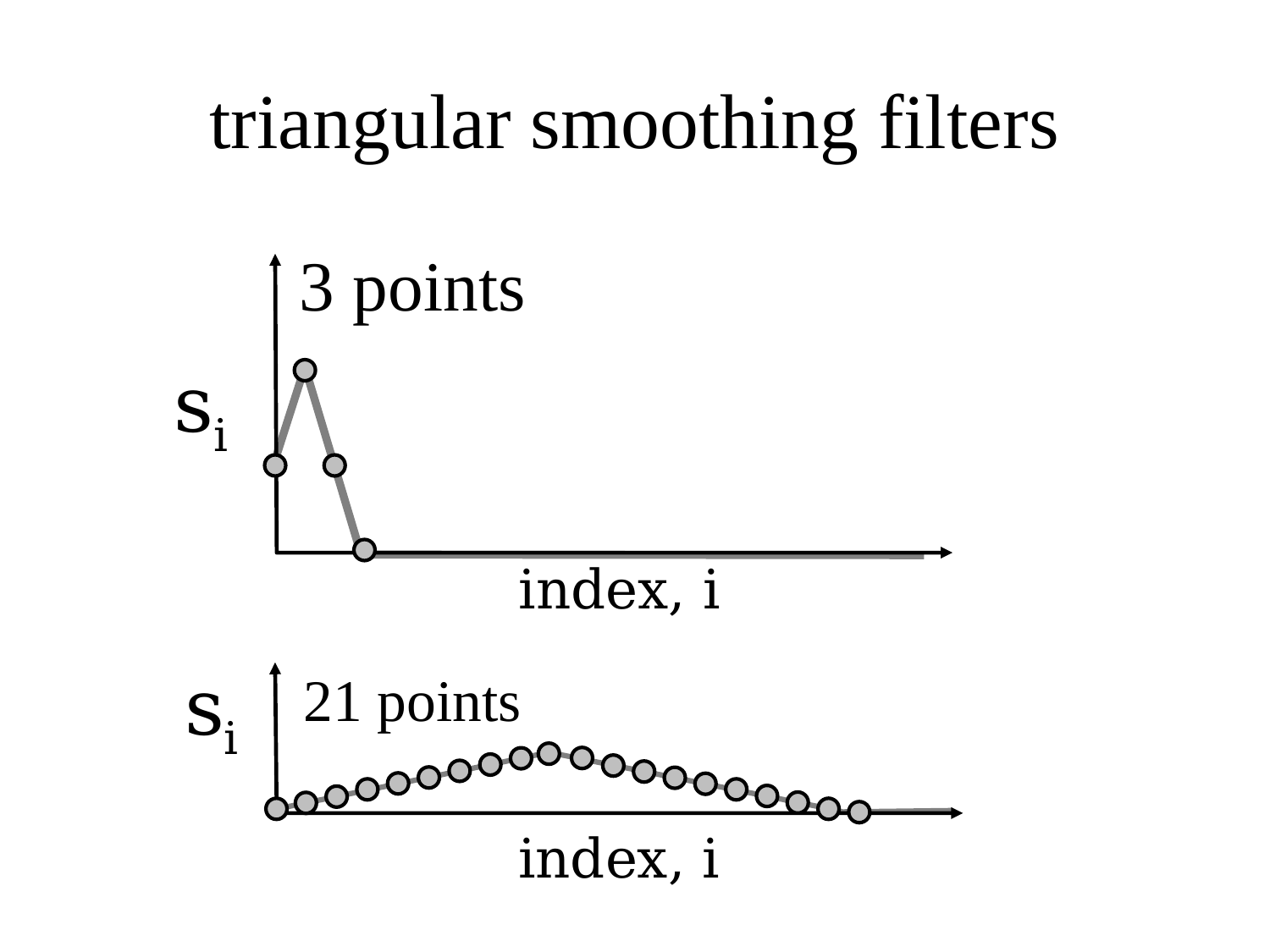

# triangular smoothing filters
3 points

si

index, i

si
21 points

index, i